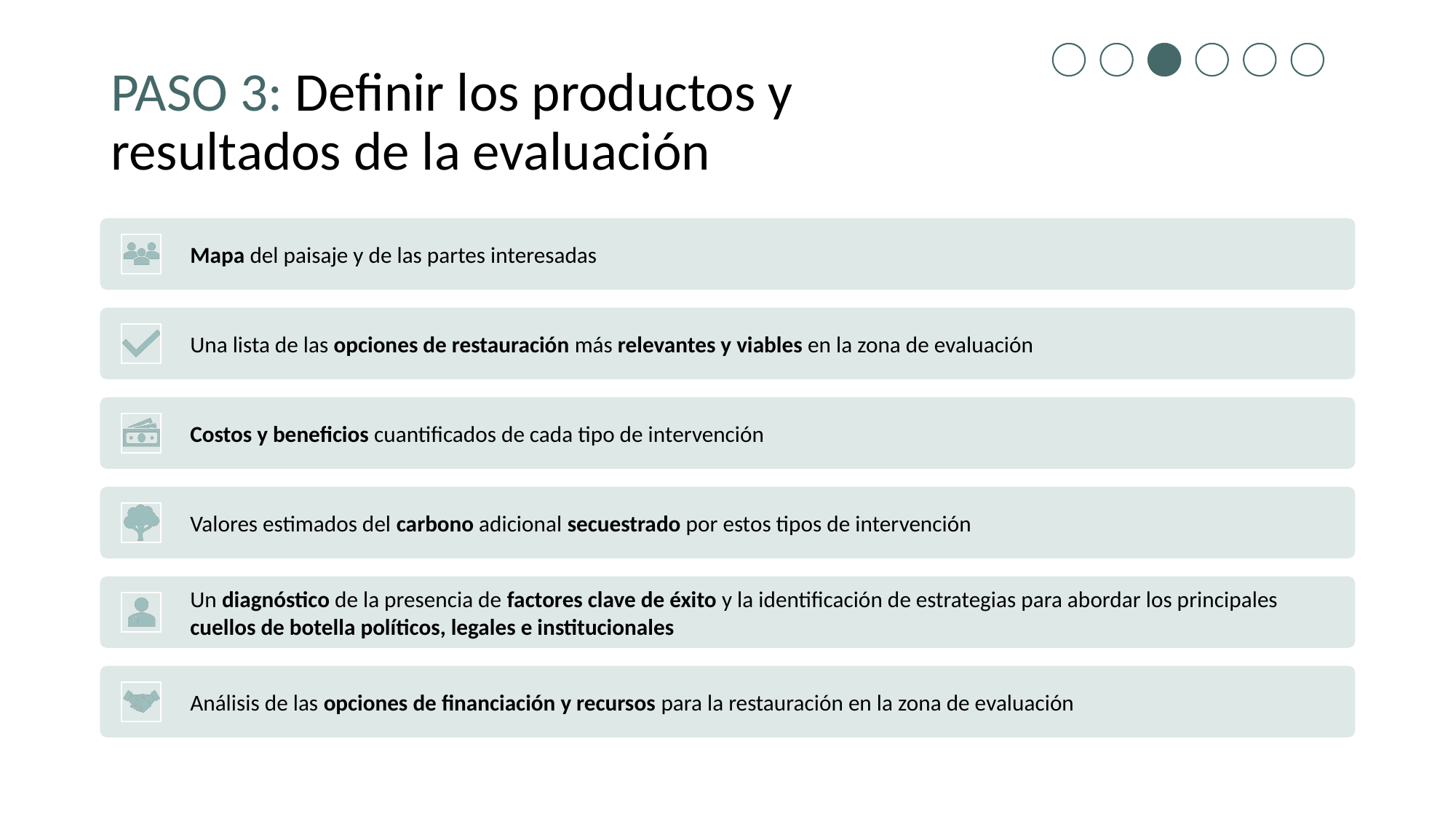

# PASO 3: Definir los productos y resultados de la evaluación

Mapa del paisaje y de las partes interesadas
Una lista de las opciones de restauración más relevantes y viables en la zona de evaluación
Costos y beneficios cuantificados de cada tipo de intervención
Valores estimados del carbono adicional secuestrado por estos tipos de intervención
Un diagnóstico de la presencia de factores clave de éxito y la identificación de estrategias para abordar los principales cuellos de botella políticos, legales e institucionales
Análisis de las opciones de financiación y recursos para la restauración en la zona de evaluación